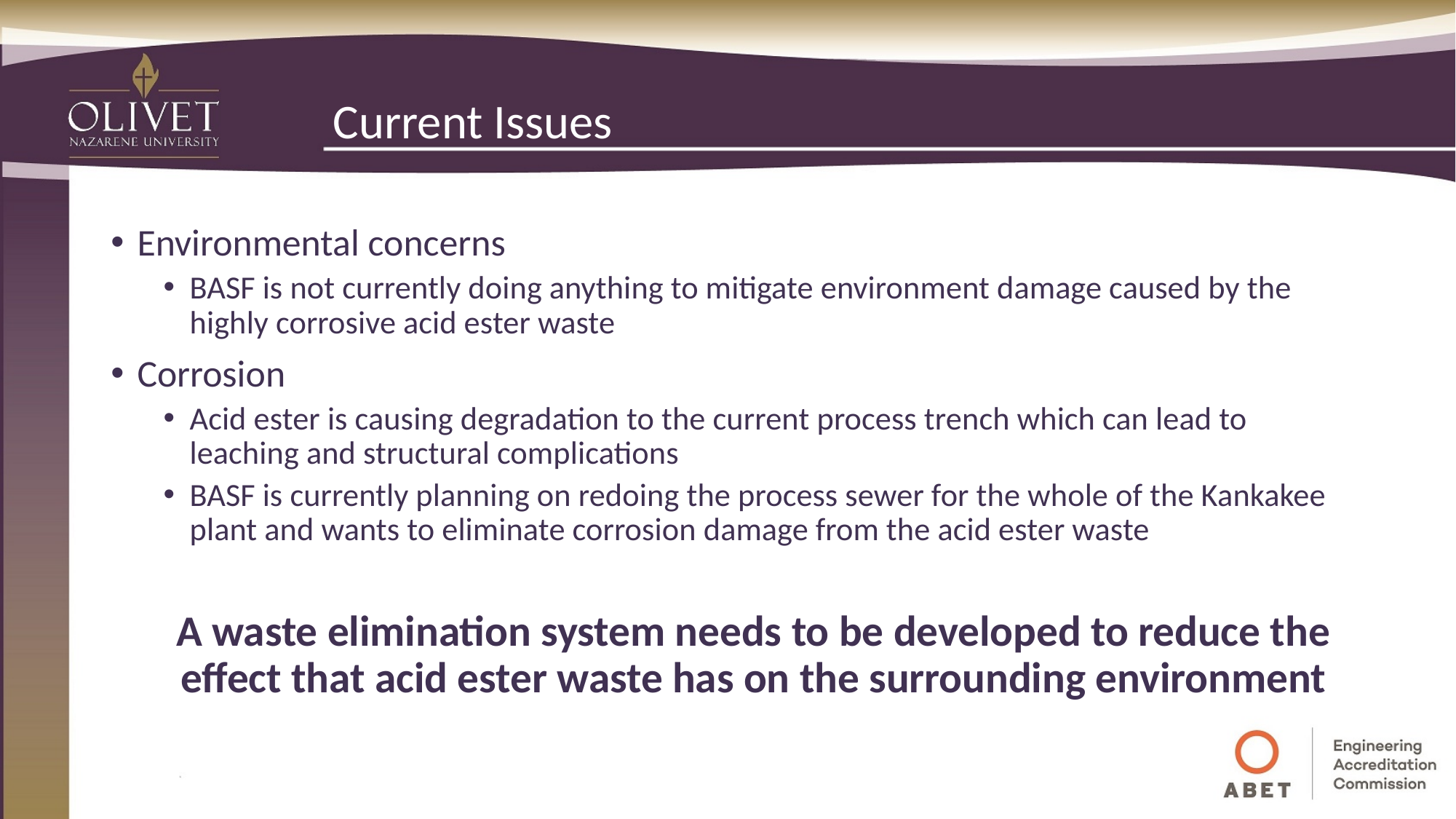

# Current Issues
Environmental concerns
BASF is not currently doing anything to mitigate environment damage caused by the highly corrosive acid ester waste
Corrosion
Acid ester is causing degradation to the current process trench which can lead to leaching and structural complications
BASF is currently planning on redoing the process sewer for the whole of the Kankakee plant and wants to eliminate corrosion damage from the acid ester waste

A waste elimination system needs to be developed to reduce the effect that acid ester waste has on the surrounding environment